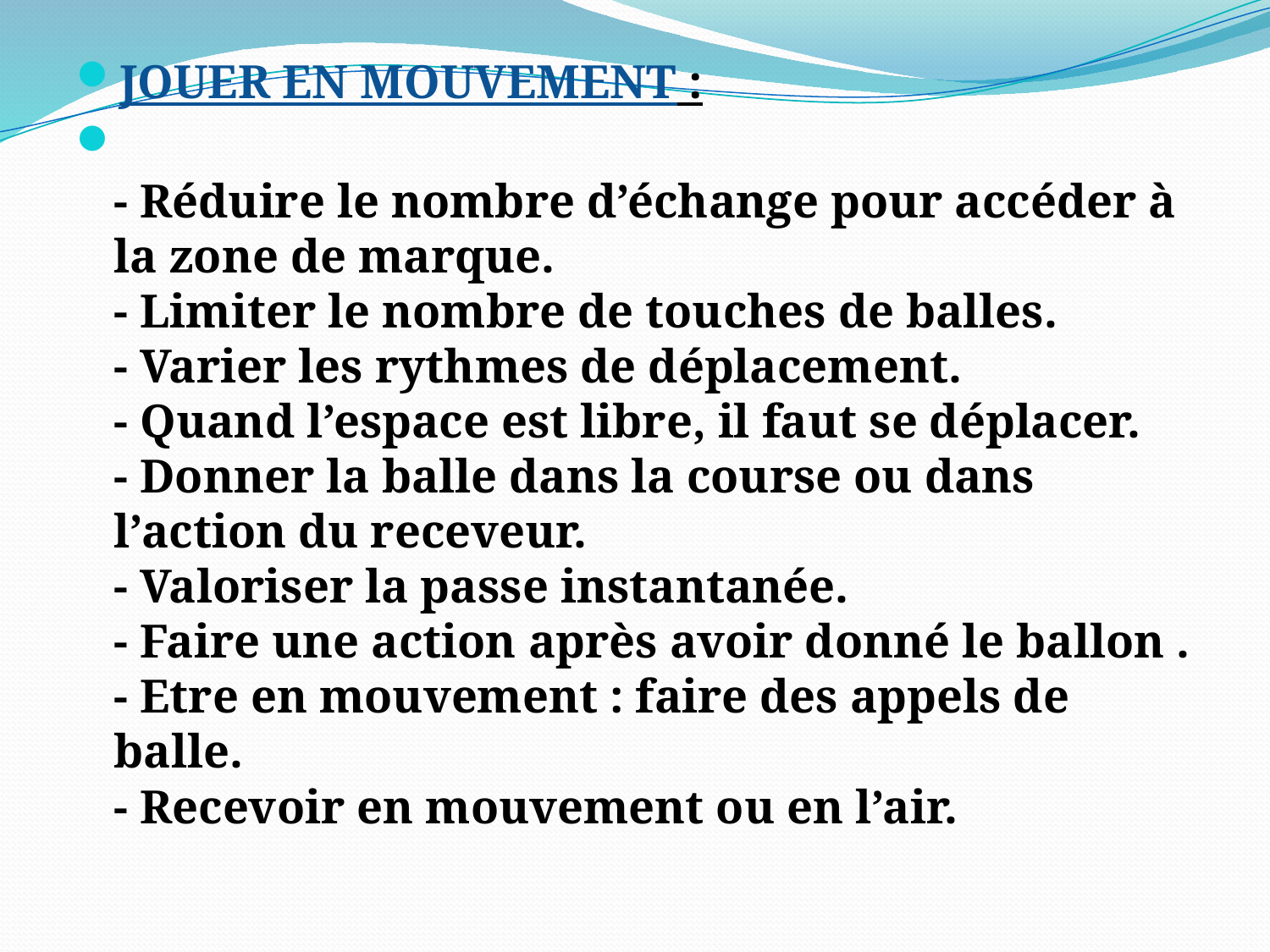

JOUER EN MOUVEMENT :
- Réduire le nombre d’échange pour accéder à la zone de marque.
- Limiter le nombre de touches de balles.
- Varier les rythmes de déplacement.
- Quand l’espace est libre, il faut se déplacer.
- Donner la balle dans la course ou dans l’action du receveur.
- Valoriser la passe instantanée.
- Faire une action après avoir donné le ballon .
- Etre en mouvement : faire des appels de balle.
- Recevoir en mouvement ou en l’air.